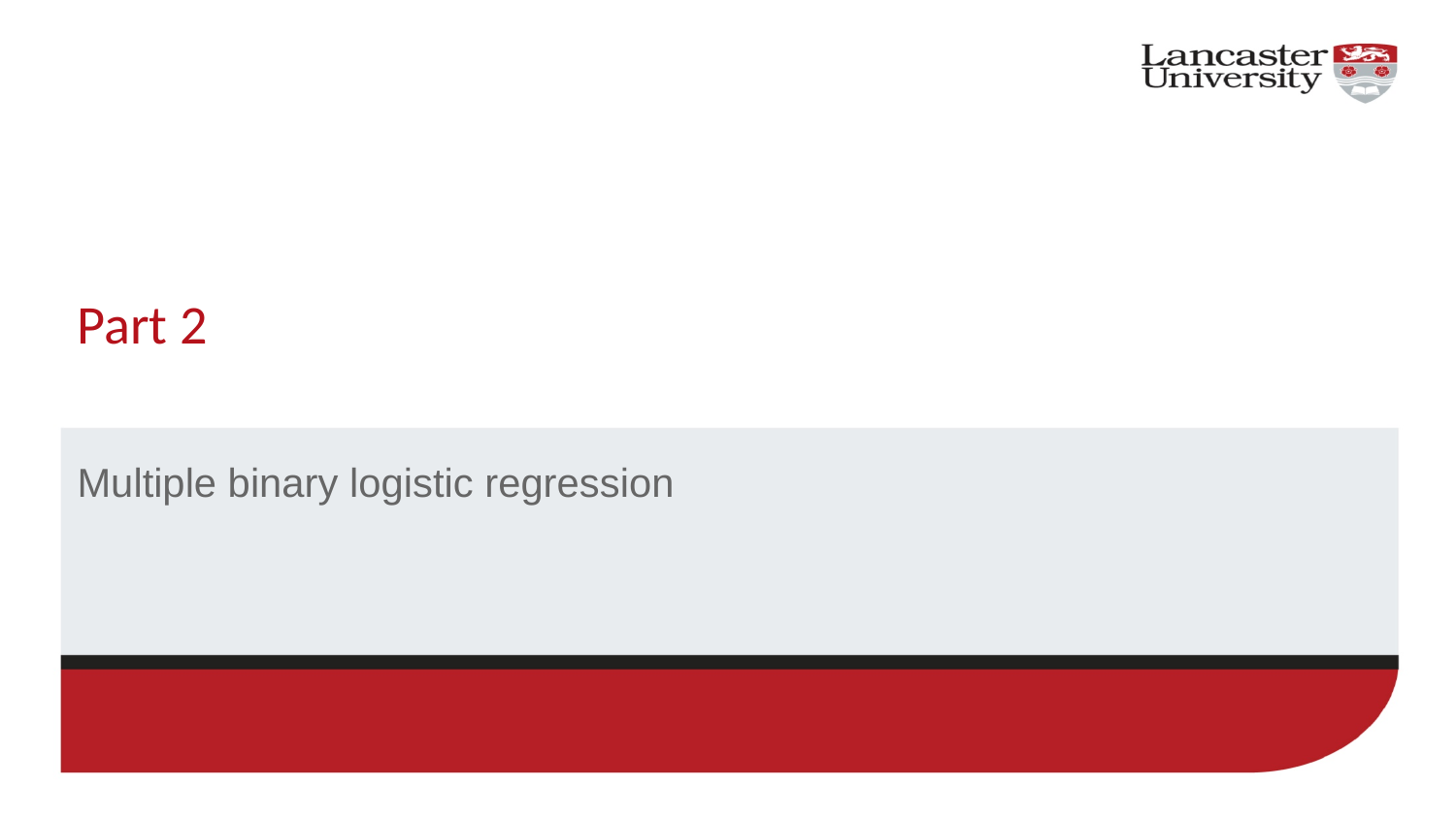

# Part 2
Multiple binary logistic regression